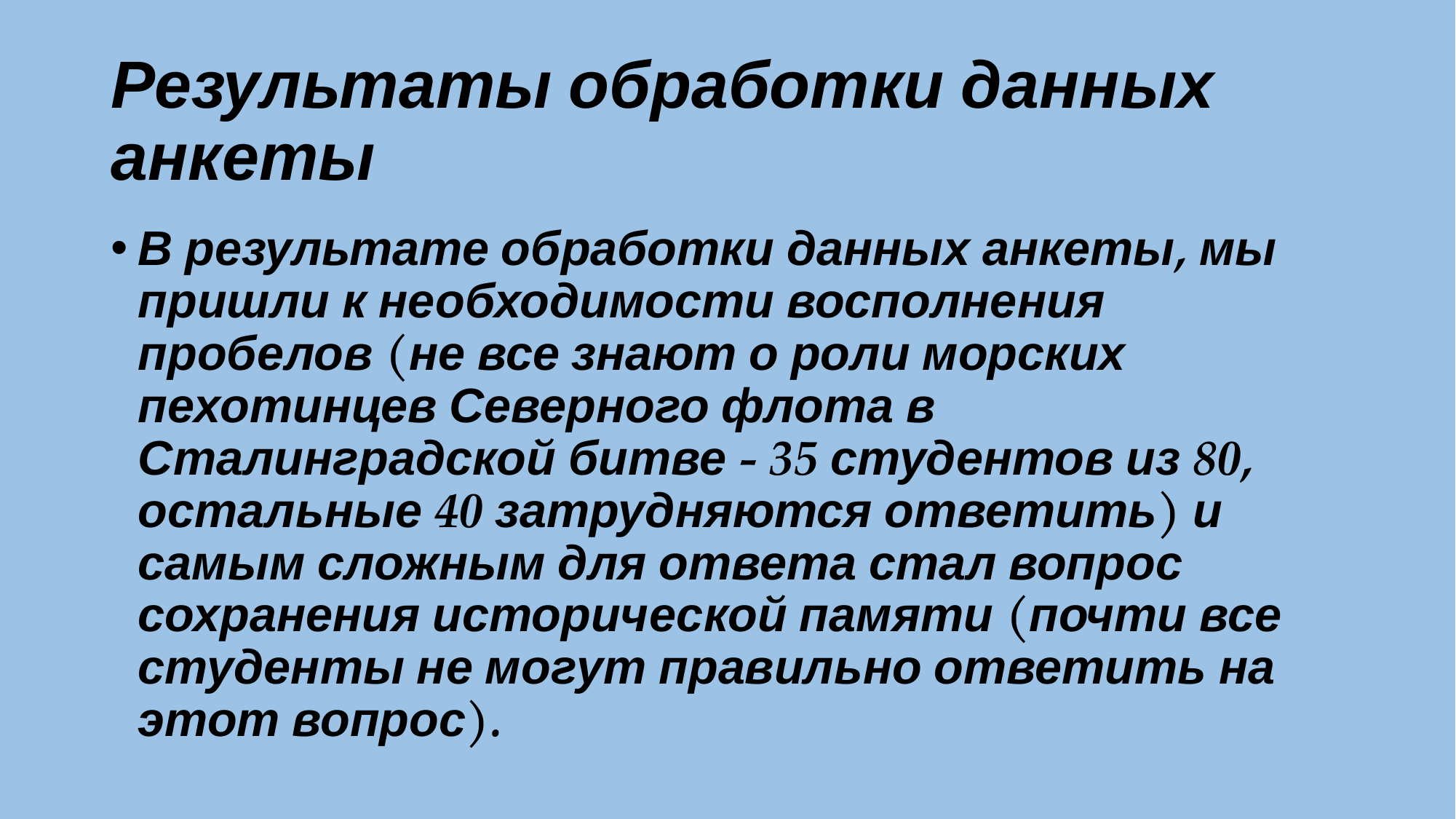

# Результаты обработки данных анкеты
В результате обработки данных анкеты, мы пришли к необходимости восполнения пробелов (не все знают о роли морских пехотинцев Северного флота в Сталинградской битве - 35 студентов из 80, остальные 40 затрудняются ответить) и самым сложным для ответа стал вопрос сохранения исторической памяти (почти все студенты не могут правильно ответить на этот вопрос).